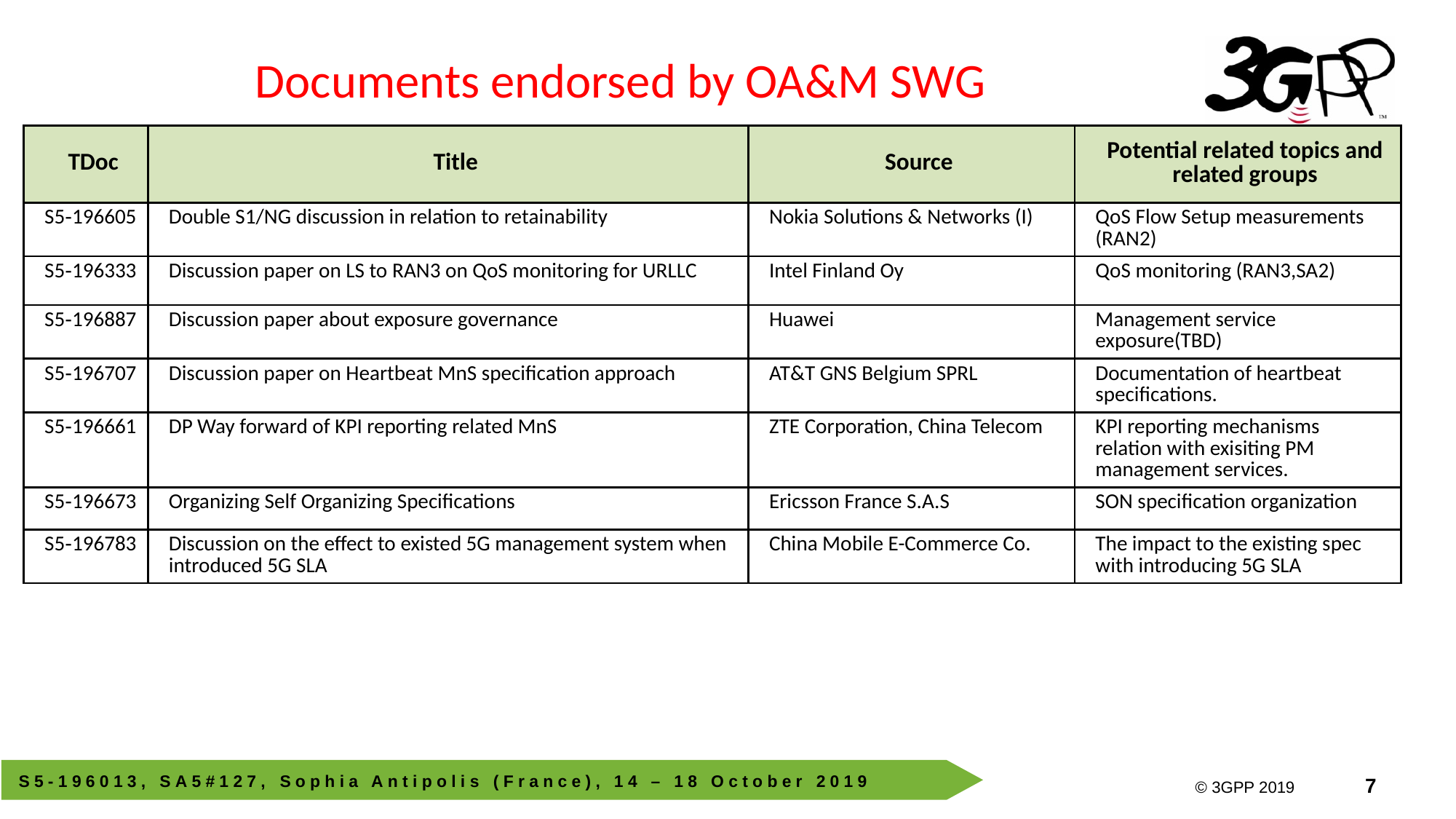

Documents endorsed by OA&M SWG
| TDoc | Title | Source | Potential related topics and related groups |
| --- | --- | --- | --- |
| S5‑196605 | Double S1/NG discussion in relation to retainability | Nokia Solutions & Networks (I) | QoS Flow Setup measurements (RAN2) |
| S5‑196333 | Discussion paper on LS to RAN3 on QoS monitoring for URLLC | Intel Finland Oy | QoS monitoring (RAN3,SA2) |
| S5‑196887 | Discussion paper about exposure governance | Huawei | Management service exposure(TBD) |
| S5‑196707 | Discussion paper on Heartbeat MnS specification approach | AT&T GNS Belgium SPRL | Documentation of heartbeat specifications. |
| S5‑196661 | DP Way forward of KPI reporting related MnS | ZTE Corporation, China Telecom | KPI reporting mechanisms relation with exisiting PM management services. |
| S5‑196673 | Organizing Self Organizing Specifications | Ericsson France S.A.S | SON specification organization |
| S5‑196783 | Discussion on the effect to existed 5G management system when introduced 5G SLA | China Mobile E-Commerce Co. | The impact to the existing spec with introducing 5G SLA |